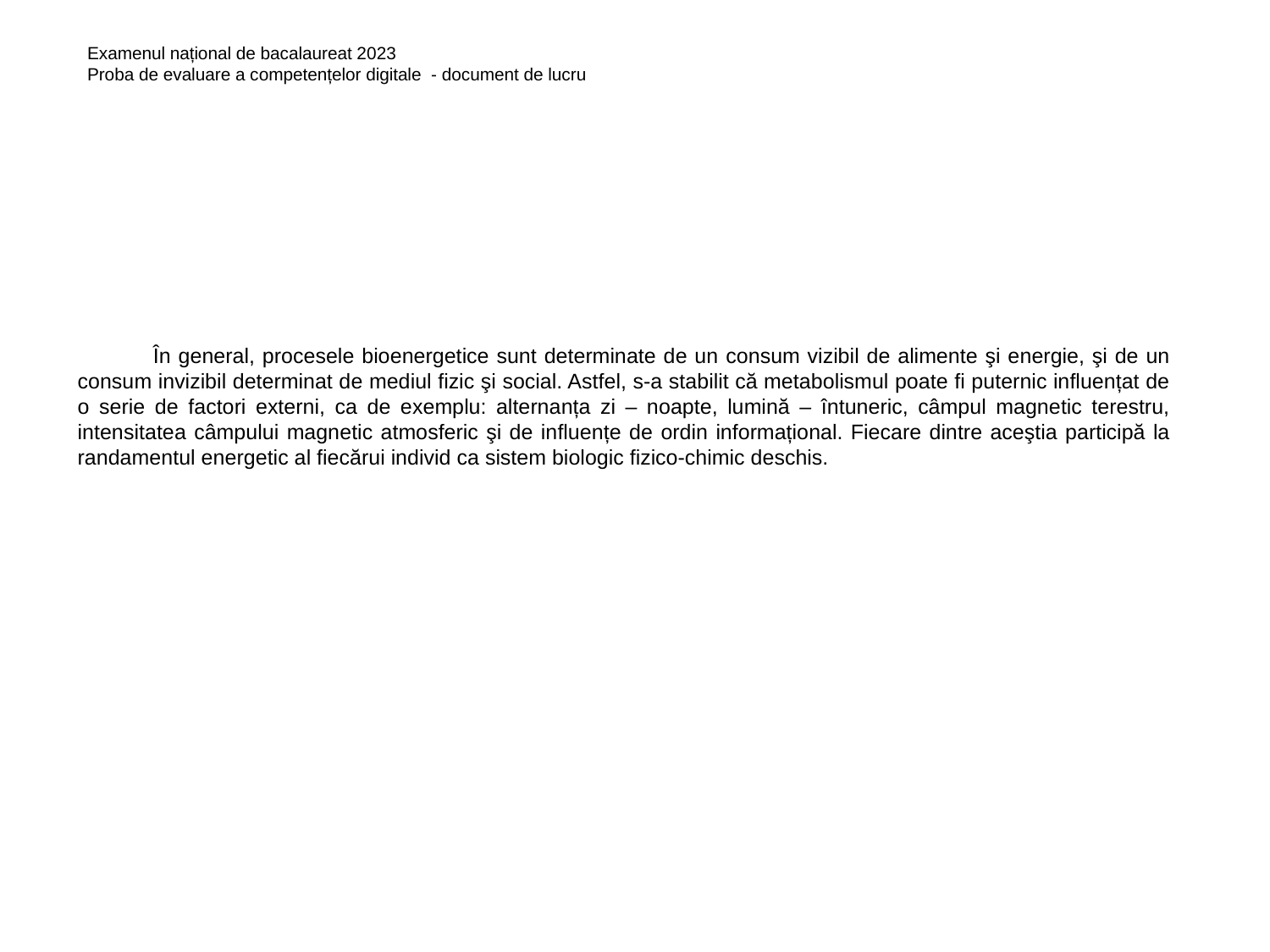

Examenul național de bacalaureat 2023
Proba de evaluare a competențelor digitale  - document de lucru
În general, procesele bioenergetice sunt determinate de un consum vizibil de alimente şi energie, şi de un consum invizibil determinat de mediul fizic şi social. Astfel, s-a stabilit că metabolismul poate fi puternic influențat de o serie de factori externi, ca de exemplu: alternanța zi – noapte, lumină – întuneric, câmpul magnetic terestru, intensitatea câmpului magnetic atmosferic şi de influențe de ordin informațional. Fiecare dintre aceştia participă la randamentul energetic al fiecărui individ ca sistem biologic fizico-chimic deschis.